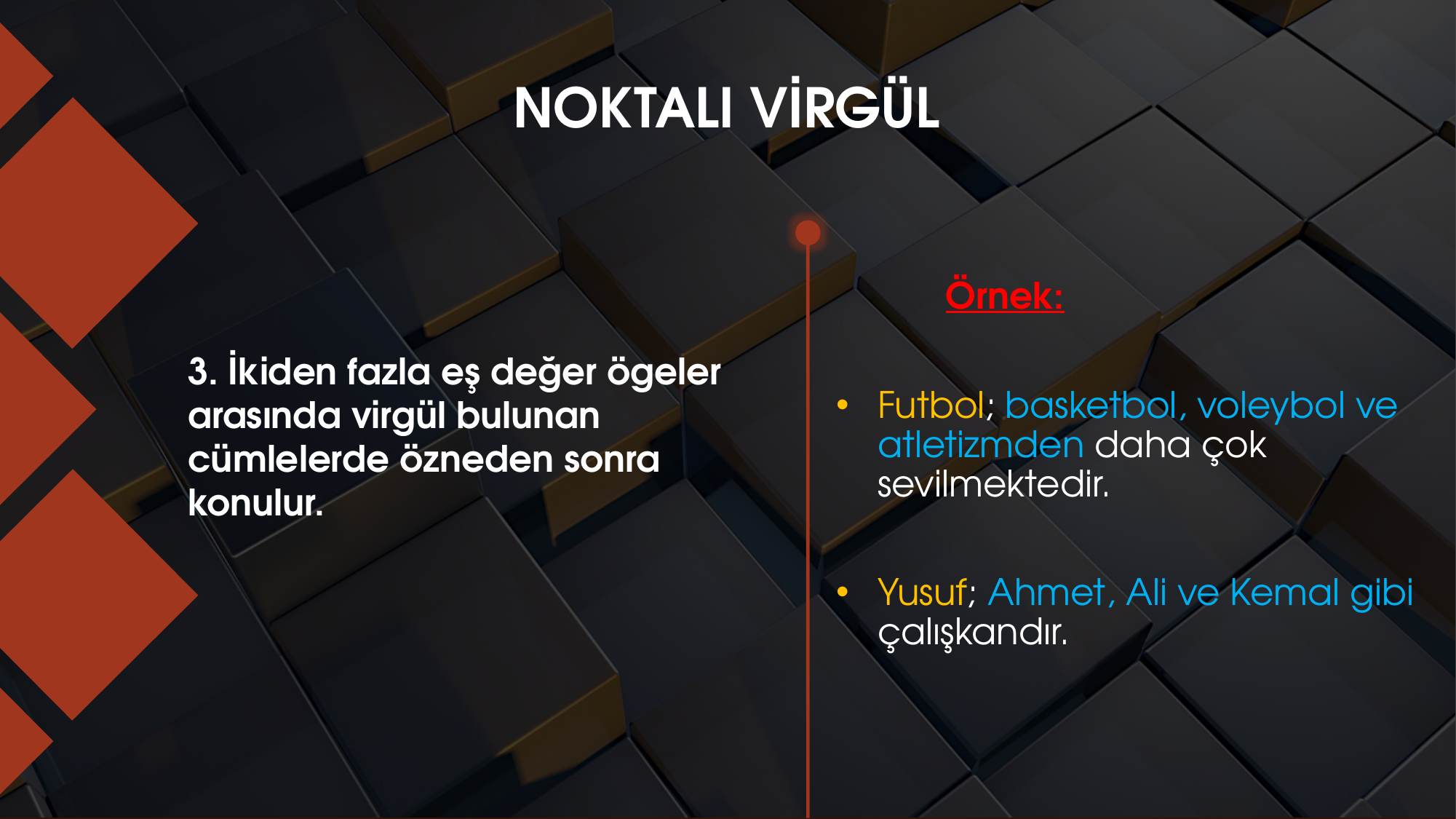

# NOKTALI VİRGÜL

	Örnek:

Futbol; basketbol, voleybol ve atletizmden daha çok sevilmektedir.

Yusuf; Ahmet, Ali ve Kemal gibi çalışkandır.

3. İkiden fazla eş değer ögeler arasında virgül bulunan cümlelerde özneden sonra konulur.